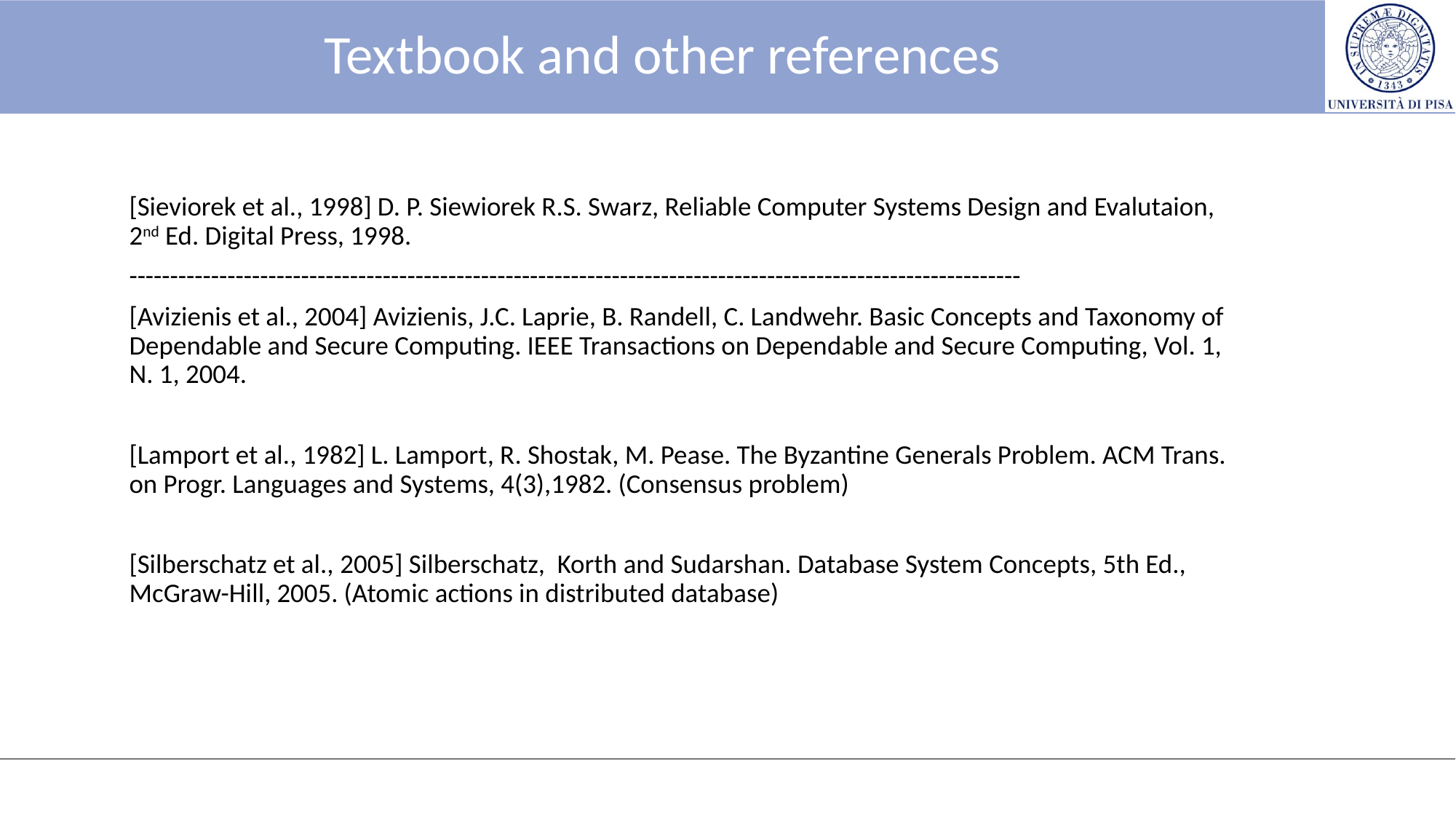

# Textbook and other references
[Sieviorek et al., 1998] D. P. Siewiorek R.S. Swarz, Reliable Computer Systems Design and Evalutaion,  2nd Ed. Digital Press, 1998.
-------------------------------------------------------------------------------------------------------------
[Avizienis et al., 2004] Avizienis, J.C. Laprie, B. Randell, C. Landwehr. Basic Concepts and Taxonomy of Dependable and Secure Computing. IEEE Transactions on Dependable and Secure Computing, Vol. 1, N. 1, 2004.

[Lamport et al., 1982] L. Lamport, R. Shostak, M. Pease. The Byzantine Generals Problem. ACM Trans. on Progr. Languages and Systems, 4(3),1982. (Consensus problem)

[Silberschatz et al., 2005] Silberschatz,  Korth and Sudarshan. Database System Concepts, 5th Ed., McGraw-Hill, 2005. (Atomic actions in distributed database)